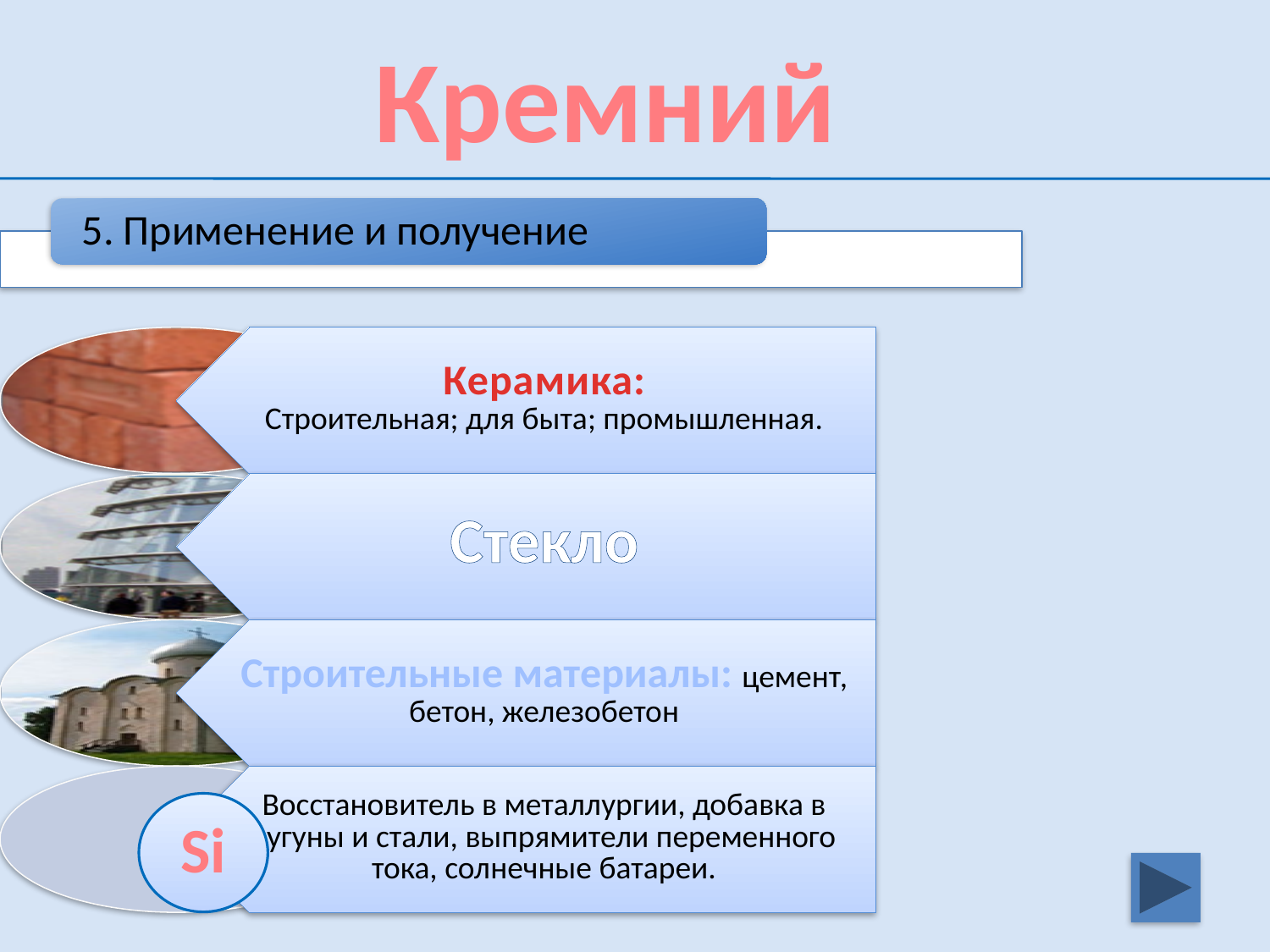

Кремний

5. Применение и получение

Керамика:
Строительная; для быта; промышленная.
Стекло
Строительные материалы: цемент, бетон, железобетон
Восстановитель в металлургии, добавка в чугуны и стали, выпрямители переменного тока, солнечные батареи.

Si